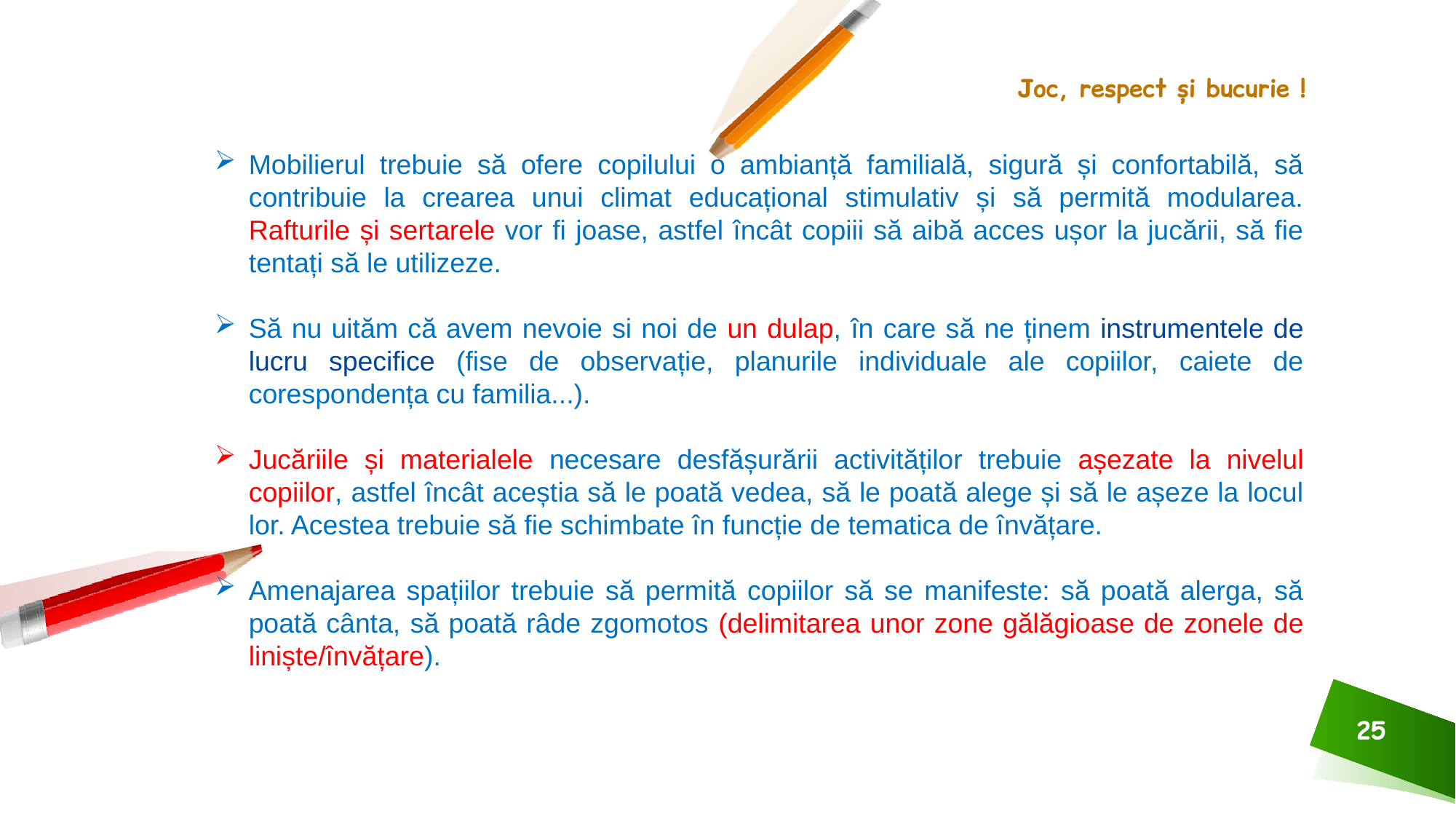

Joc, respect și bucurie !
Mobilierul trebuie să ofere copilului o ambianță familială, sigură și confortabilă, să contribuie la crearea unui climat educațional stimulativ și să permită modularea. Rafturile și sertarele vor fi joase, astfel încât copiii să aibă acces ușor la jucării, să fie tentați să le utilizeze.

Să nu uităm că avem nevoie si noi de un dulap, în care să ne ținem instrumentele de lucru specifice (fise de observație, planurile individuale ale copiilor, caiete de corespondența cu familia...).

Jucăriile și materialele necesare desfășurării activităților trebuie așezate la nivelul copiilor, astfel încât aceștia să le poată vedea, să le poată alege și să le așeze la locul lor. Acestea trebuie să fie schimbate în funcție de tematica de învățare.

Amenajarea spațiilor trebuie să permită copiilor să se manifeste: să poată alerga, să poată cânta, să poată râde zgomotos (delimitarea unor zone gălăgioase de zonele de liniște/învățare).
25